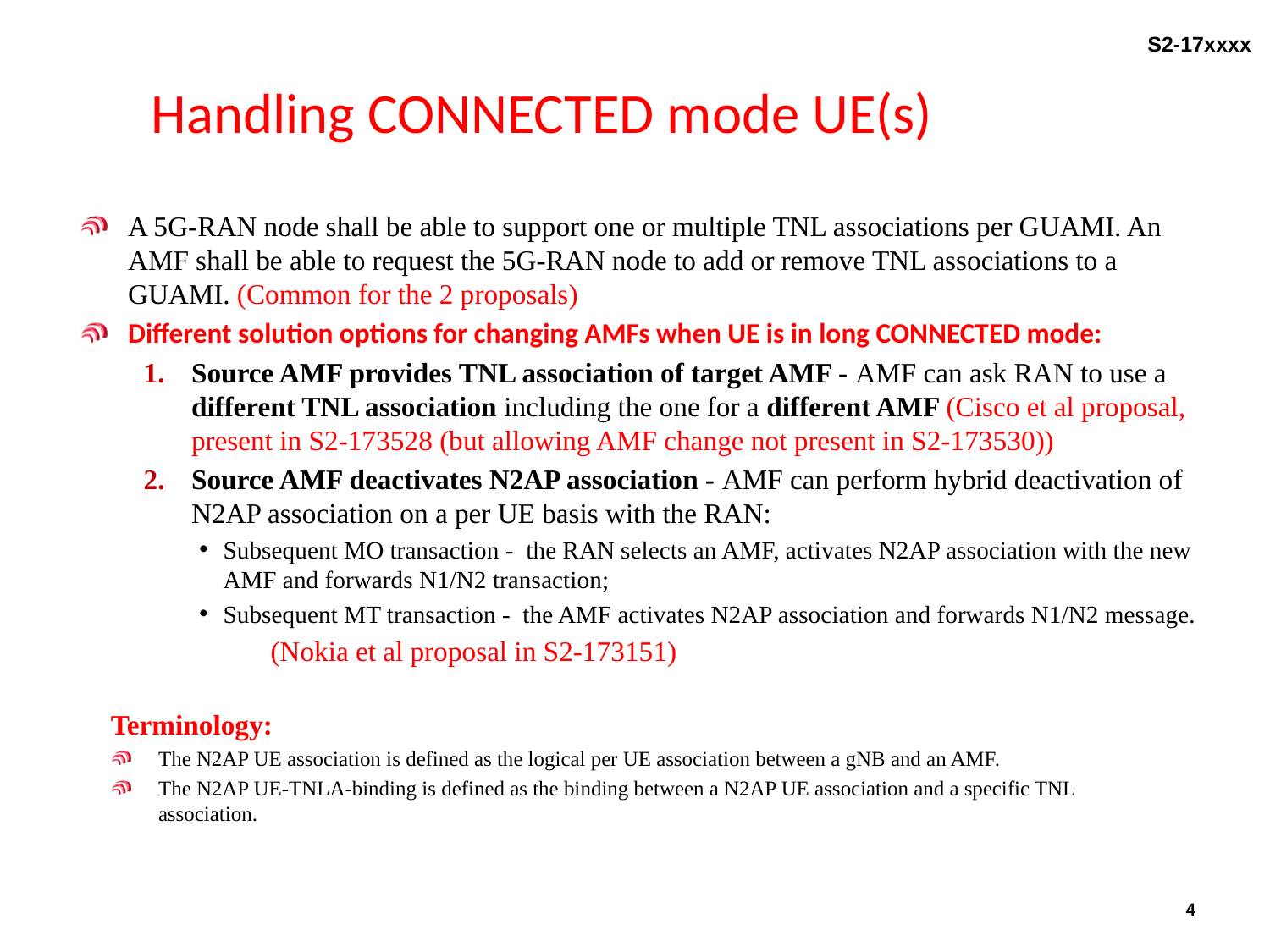

# Handling CONNECTED mode UE(s)
A 5G-RAN node shall be able to support one or multiple TNL associations per GUAMI. An AMF shall be able to request the 5G-RAN node to add or remove TNL associations to a GUAMI. (Common for the 2 proposals)
Different solution options for changing AMFs when UE is in long CONNECTED mode:
Source AMF provides TNL association of target AMF - AMF can ask RAN to use a different TNL association including the one for a different AMF (Cisco et al proposal, present in S2-173528 (but allowing AMF change not present in S2-173530))
Source AMF deactivates N2AP association - AMF can perform hybrid deactivation of N2AP association on a per UE basis with the RAN:
Subsequent MO transaction -  the RAN selects an AMF, activates N2AP association with the new AMF and forwards N1/N2 transaction;
Subsequent MT transaction -  the AMF activates N2AP association and forwards N1/N2 message.
	(Nokia et al proposal in S2-173151)

Terminology:
The N2AP UE association is defined as the logical per UE association between a gNB and an AMF.
The N2AP UE-TNLA-binding is defined as the binding between a N2AP UE association and a specific TNL association.